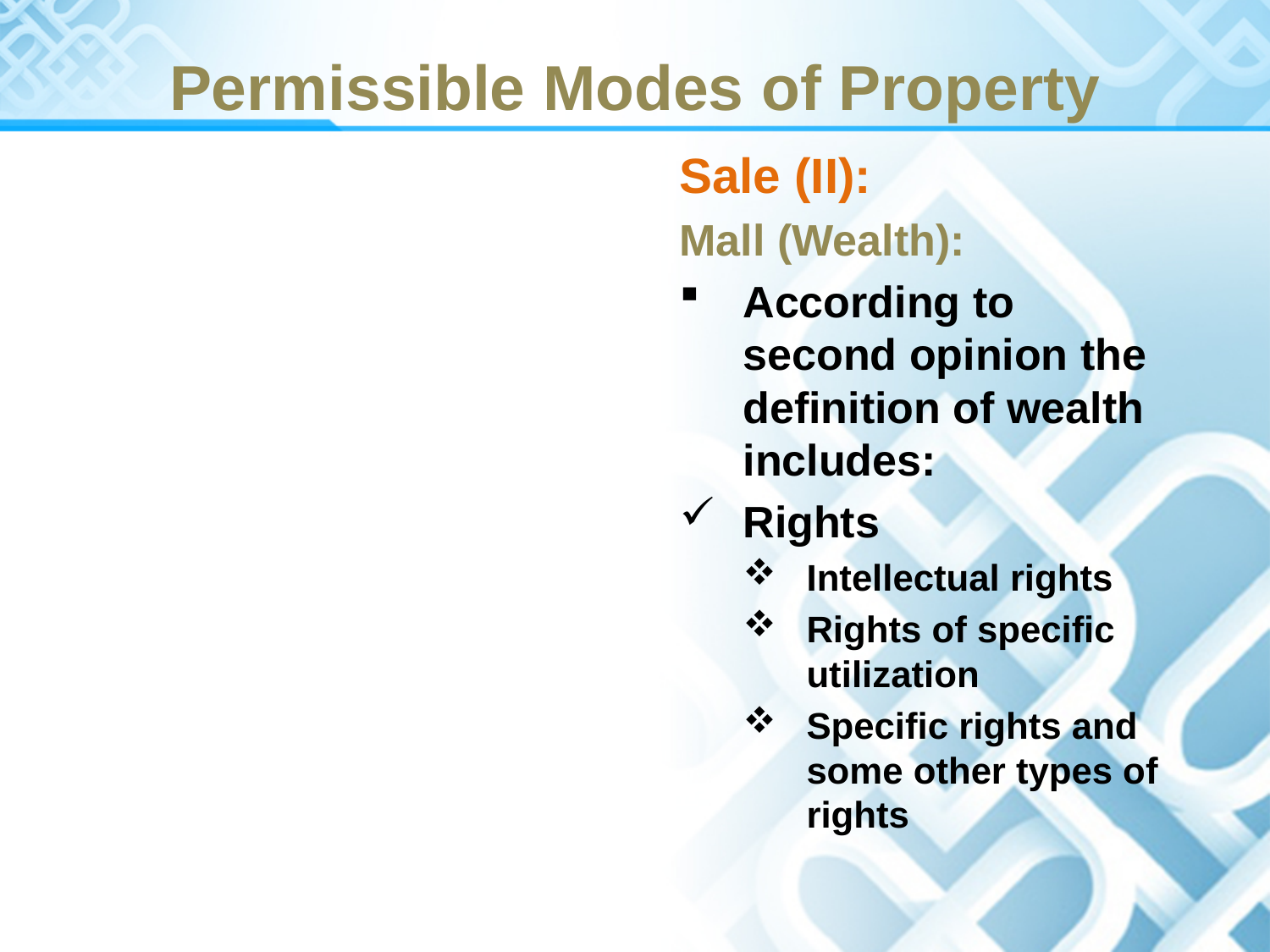

Permissible Modes of Property
Sale (II):
Mall (Wealth):
According to second opinion the definition of wealth includes:
Rights
Intellectual rights
Rights of specific utilization
Specific rights and some other types of rights